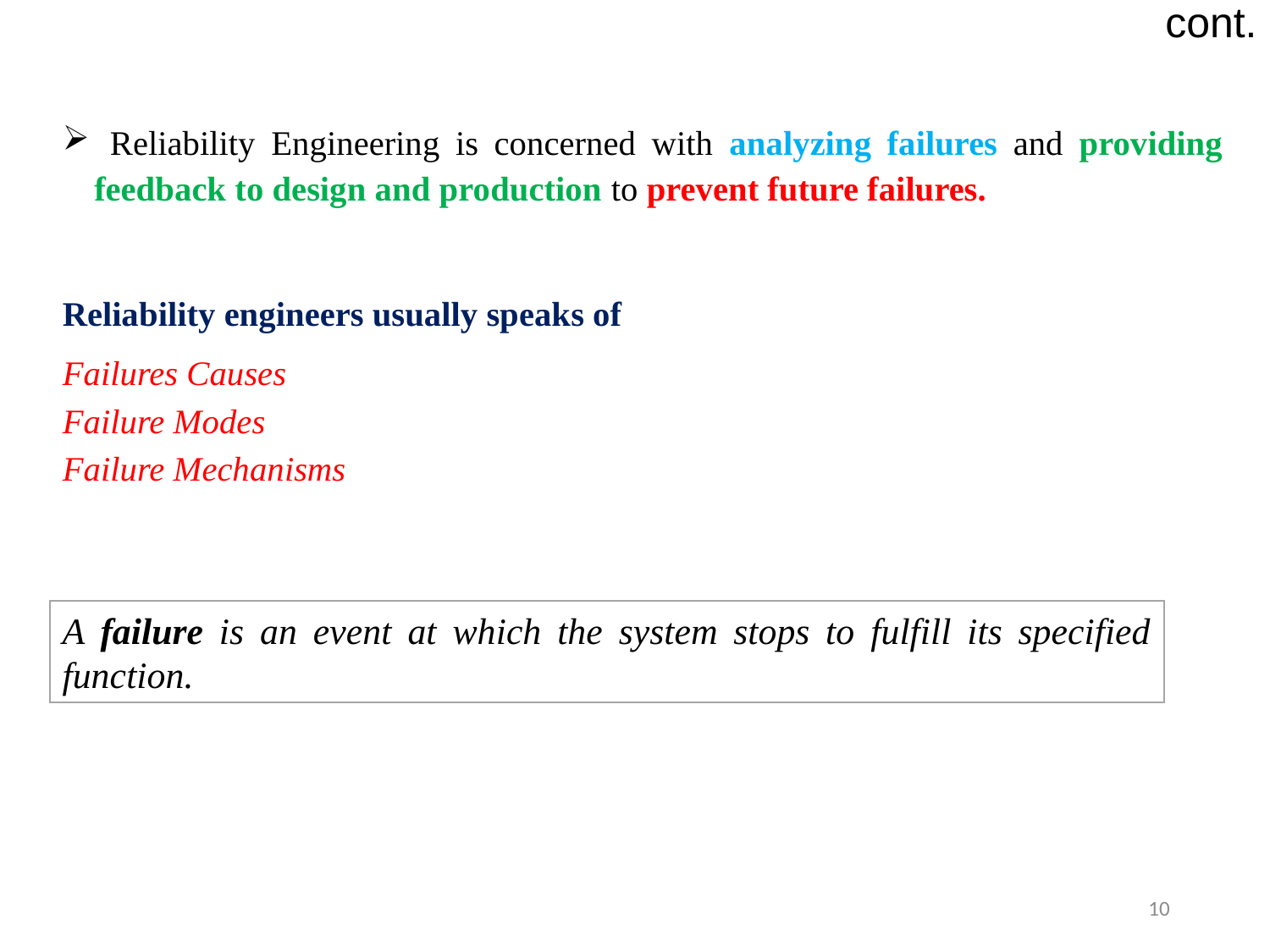

# cont.

 Reliability Engineering is concerned with analyzing failures and providing feedback to design and production to prevent future failures.

Reliability engineers usually speaks of
Failures Causes
Failure Modes
Failure Mechanisms

A failure is an event at which the system stops to fulfill its specified function.
10